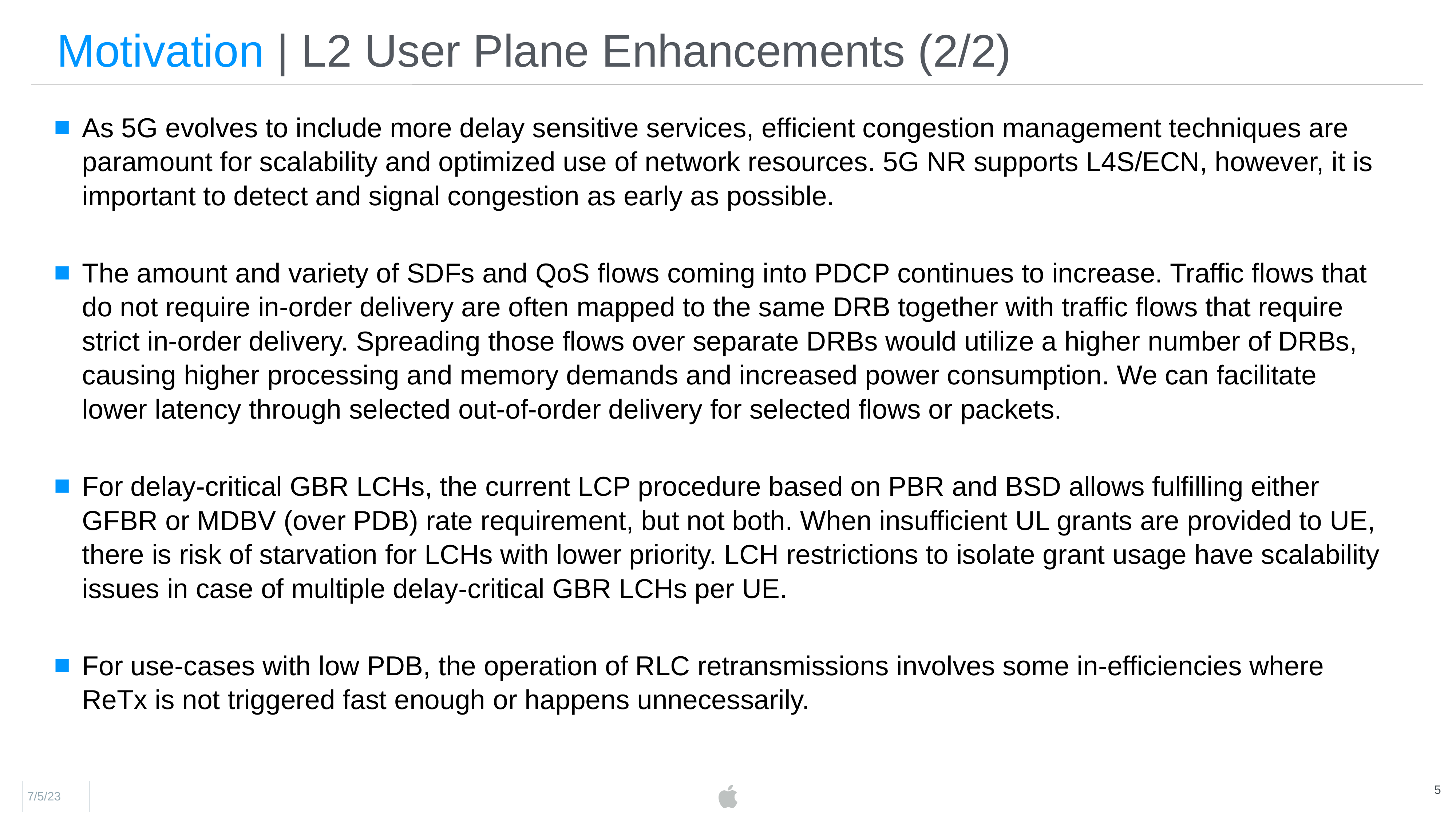

Motivation | L2 User Plane Enhancements (2/2)
As 5G evolves to include more delay sensitive services, efficient congestion management techniques are paramount for scalability and optimized use of network resources. 5G NR supports L4S/ECN, however, it is important to detect and signal congestion as early as possible.

The amount and variety of SDFs and QoS flows coming into PDCP continues to increase. Traffic flows that do not require in-order delivery are often mapped to the same DRB together with traffic flows that require strict in-order delivery. Spreading those flows over separate DRBs would utilize a higher number of DRBs, causing higher processing and memory demands and increased power consumption. We can facilitate lower latency through selected out-of-order delivery for selected flows or packets.

For delay-critical GBR LCHs, the current LCP procedure based on PBR and BSD allows fulfilling either GFBR or MDBV (over PDB) rate requirement, but not both. When insufficient UL grants are provided to UE, there is risk of starvation for LCHs with lower priority. LCH restrictions to isolate grant usage have scalability issues in case of multiple delay-critical GBR LCHs per UE.

For use-cases with low PDB, the operation of RLC retransmissions involves some in-efficiencies where ReTx is not triggered fast enough or happens unnecessarily.
5